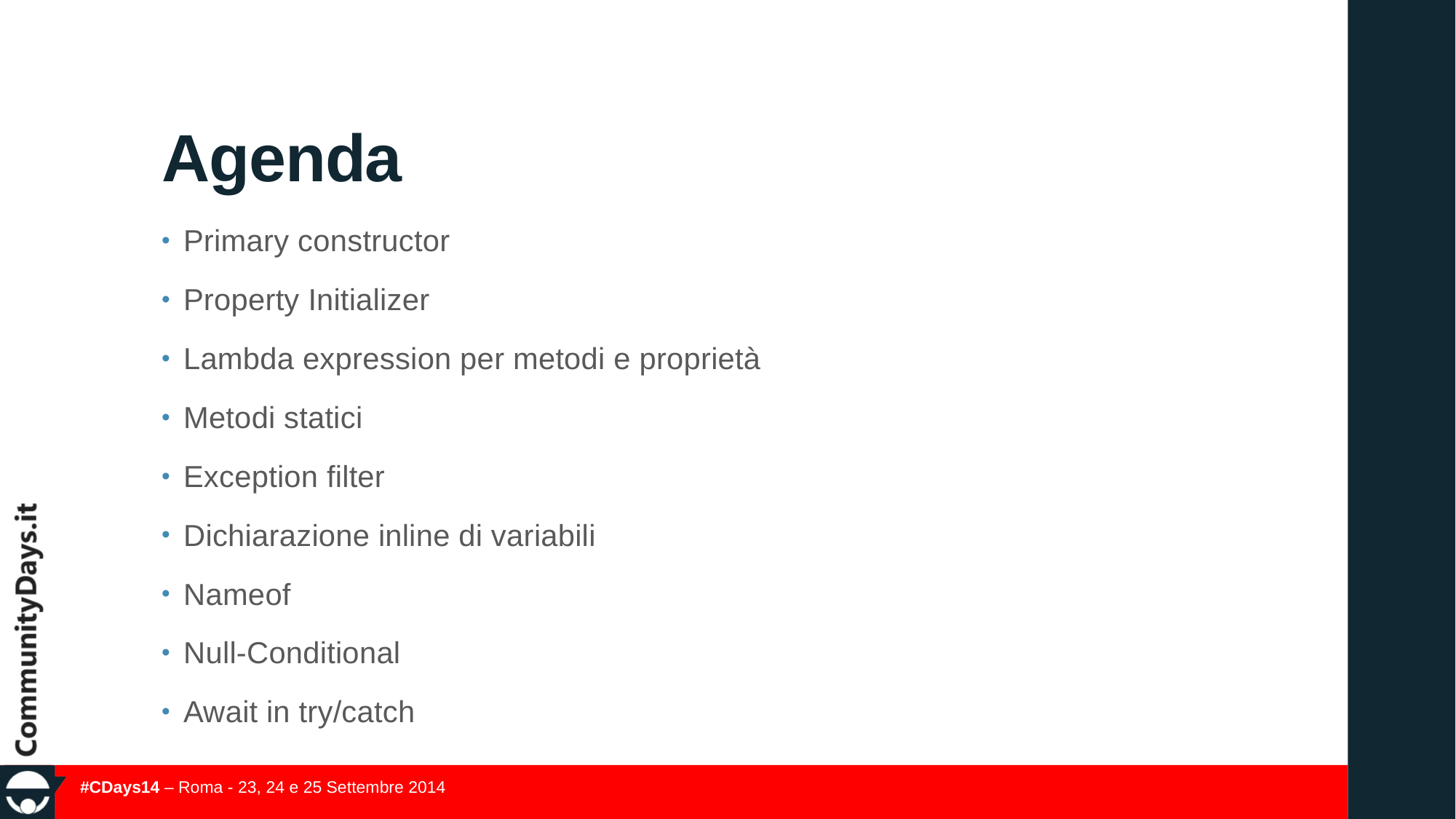

# Agenda
Primary constructor
Property Initializer
Lambda expression per metodi e proprietà
Metodi statici
Exception filter
Dichiarazione inline di variabili
Nameof
Null-Conditional
Await in try/catch